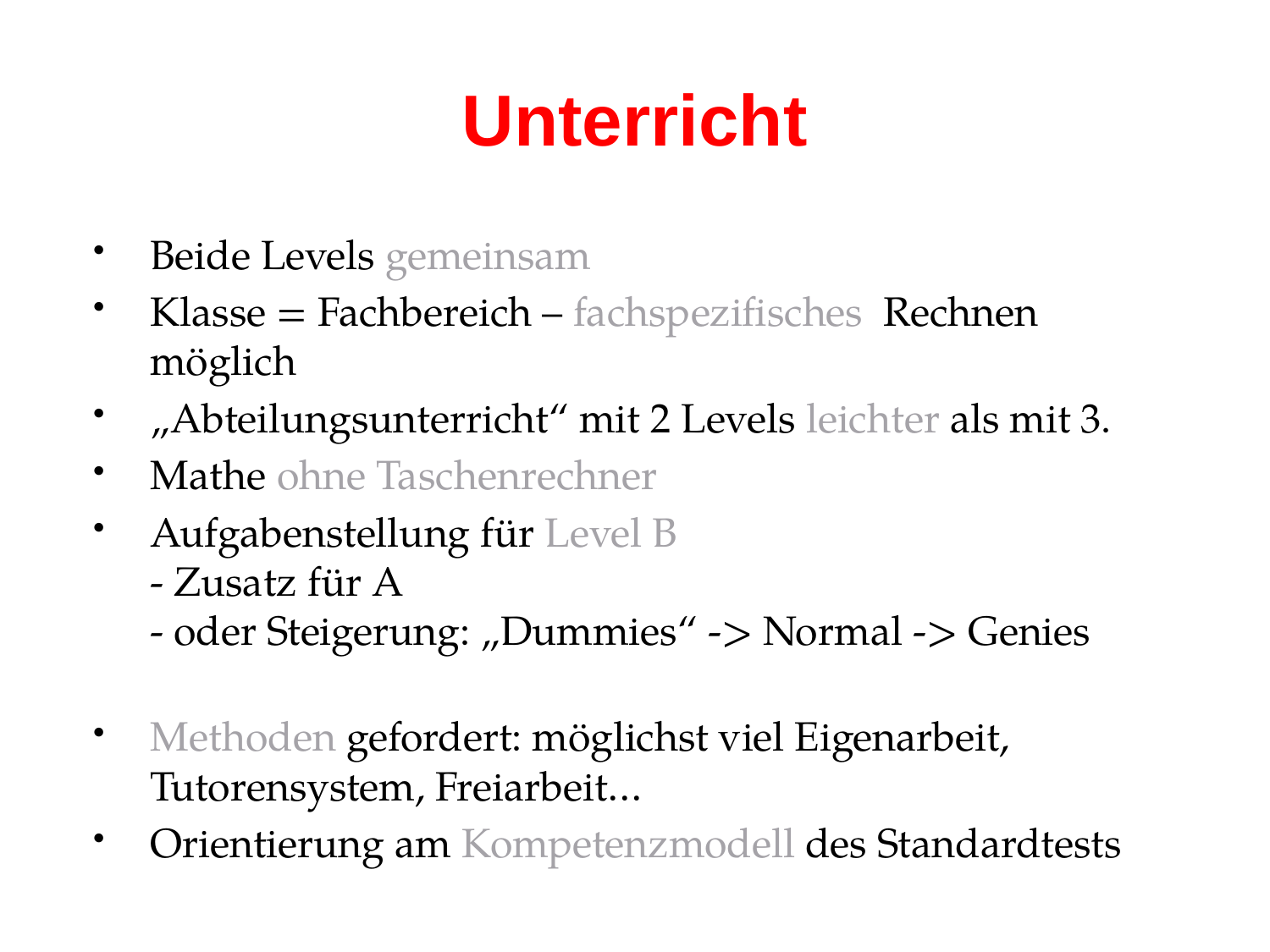

# Unterricht
Beide Levels gemeinsam
Klasse = Fachbereich – fachspezifisches  Rechnen möglich
„Abteilungsunterricht“ mit 2 Levels leichter als mit 3.
Mathe ohne Taschenrechner
Aufgabenstellung für Level B
- Zusatz für A
- oder Steigerung: „Dummies“ -> Normal -> Genies
Methoden gefordert: möglichst viel Eigenarbeit, Tutorensystem, Freiarbeit…
Orientierung am Kompetenzmodell des Standardtests